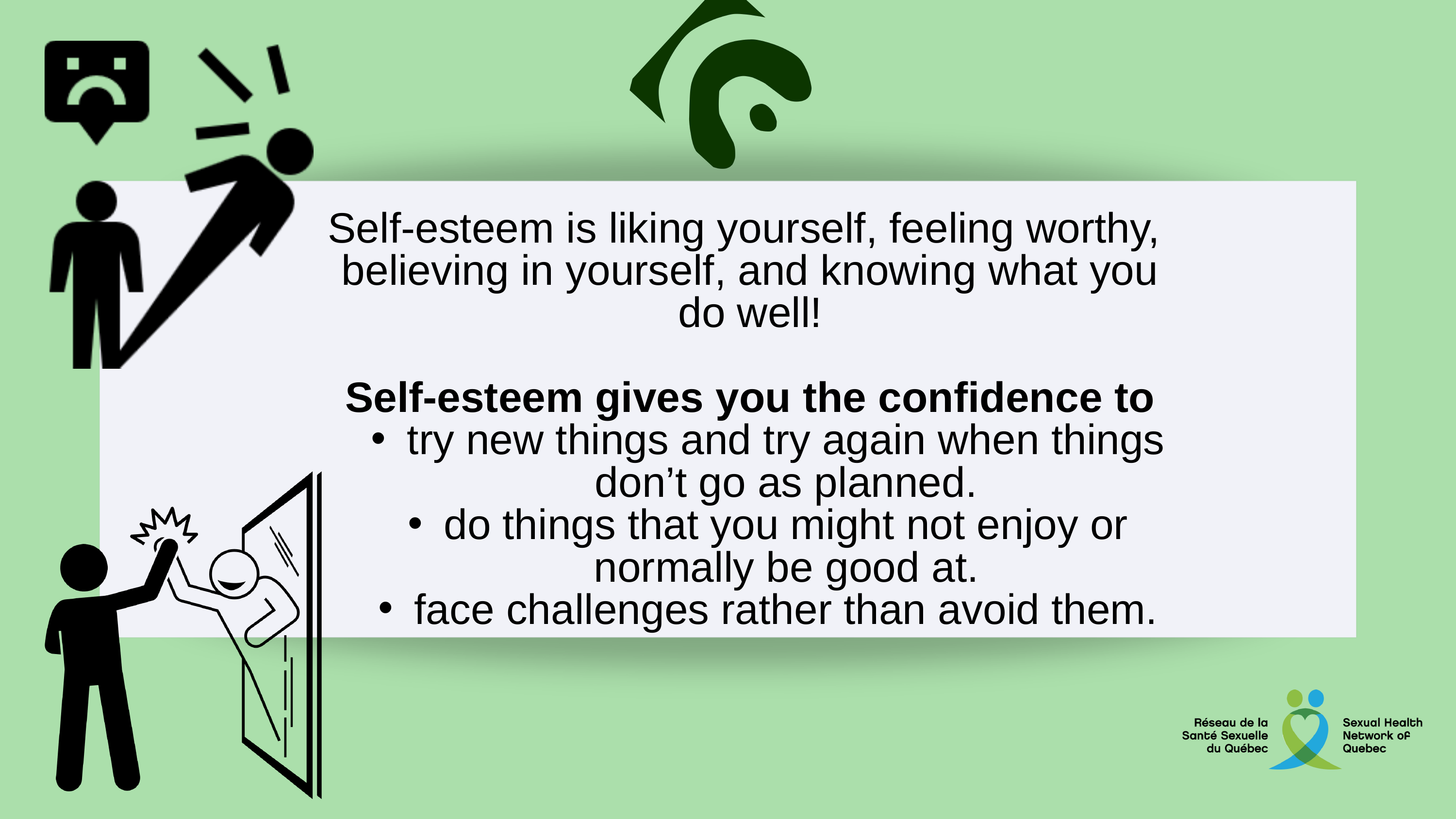

Self-esteem is liking yourself, feeling worthy,  believing in yourself, and knowing what you do well!

Self-esteem gives you the confidence to
try new things and try again when things don’t go as planned.
do things that you might not enjoy or normally be good at.
face challenges rather than avoid them.